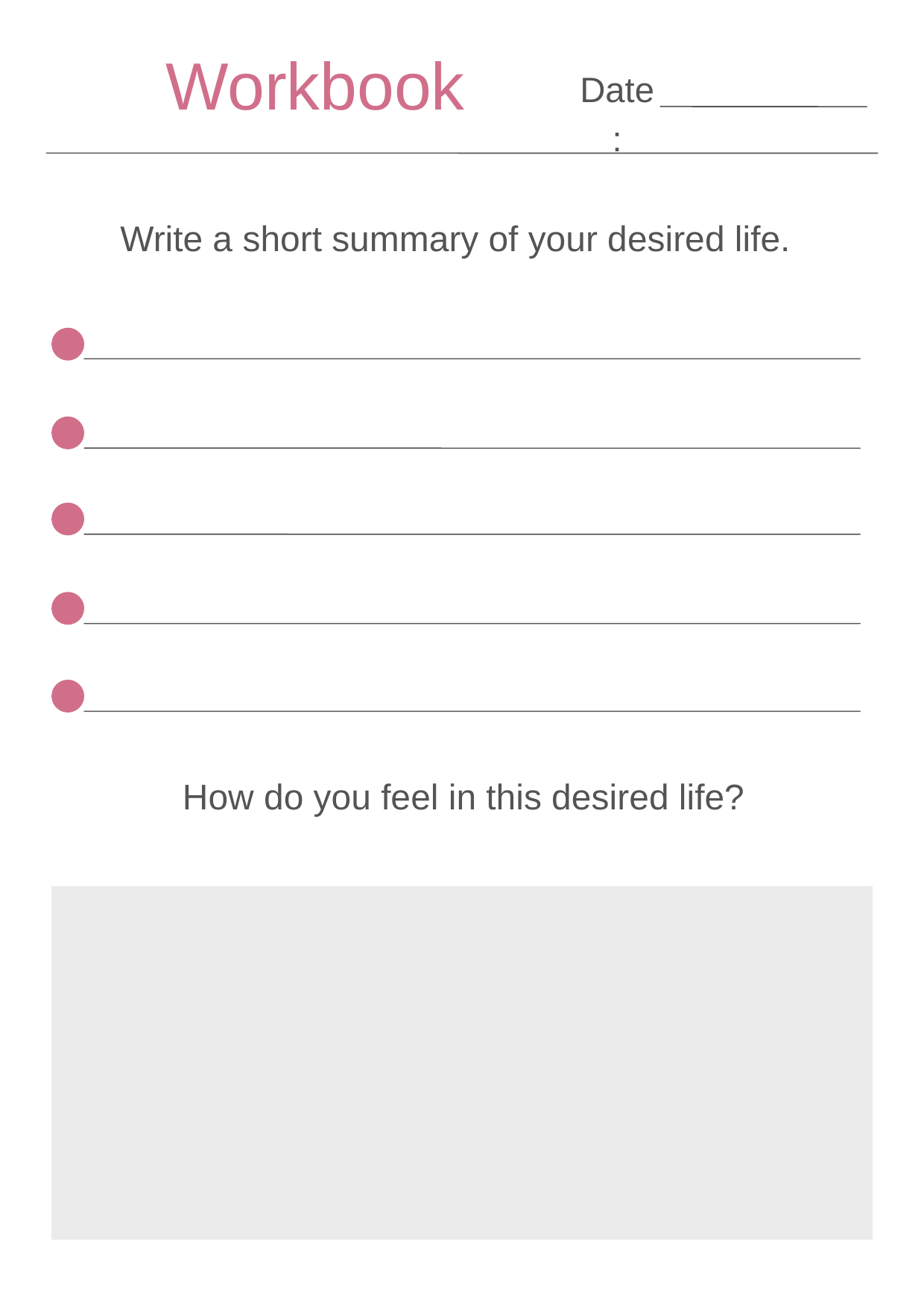

Workbook
Date:

Write a short summary of your desired life.

How do you feel in this desired life?